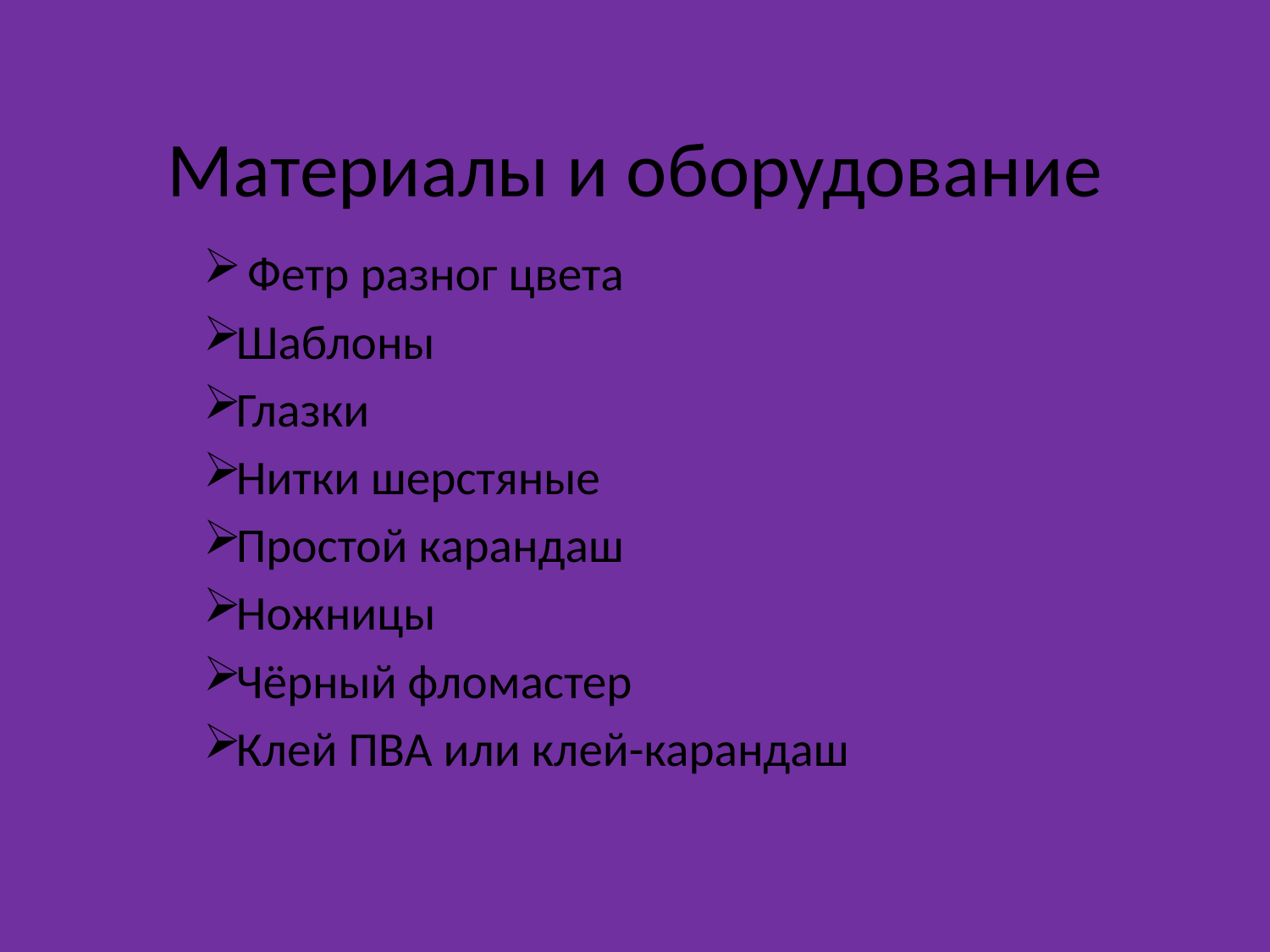

# Материалы и оборудование
 Фетр разног цвета
Шаблоны
Глазки
Нитки шерстяные
Простой карандаш
Ножницы
Чёрный фломастер
Клей ПВА или клей-карандаш